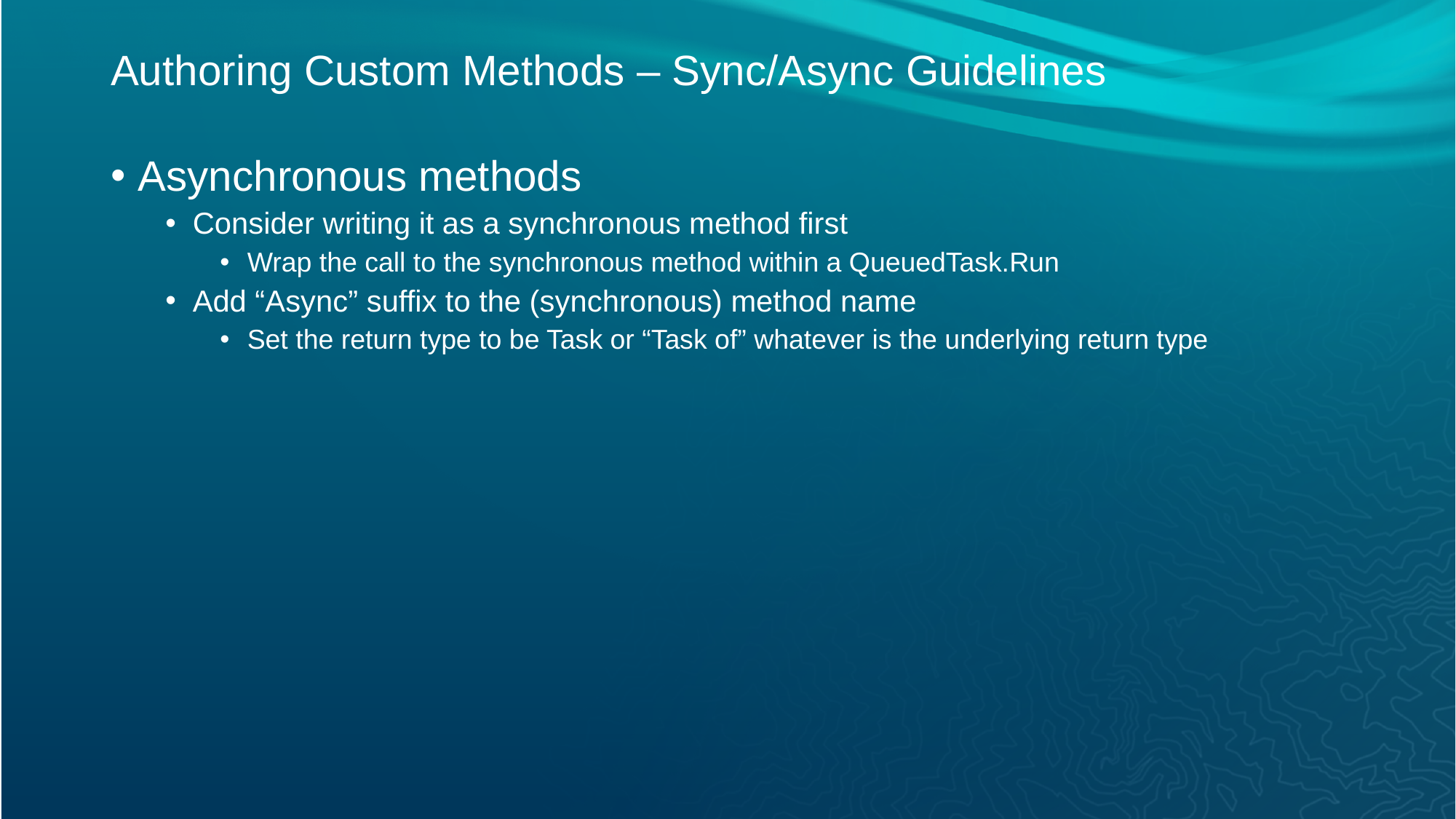

# Authoring Custom Methods – Sync/Async Guidelines
Asynchronous methods
Consider writing it as a synchronous method first
Wrap the call to the synchronous method within a QueuedTask.Run
Add “Async” suffix to the (synchronous) method name
Set the return type to be Task or “Task of” whatever is the underlying return type

*Covered separately